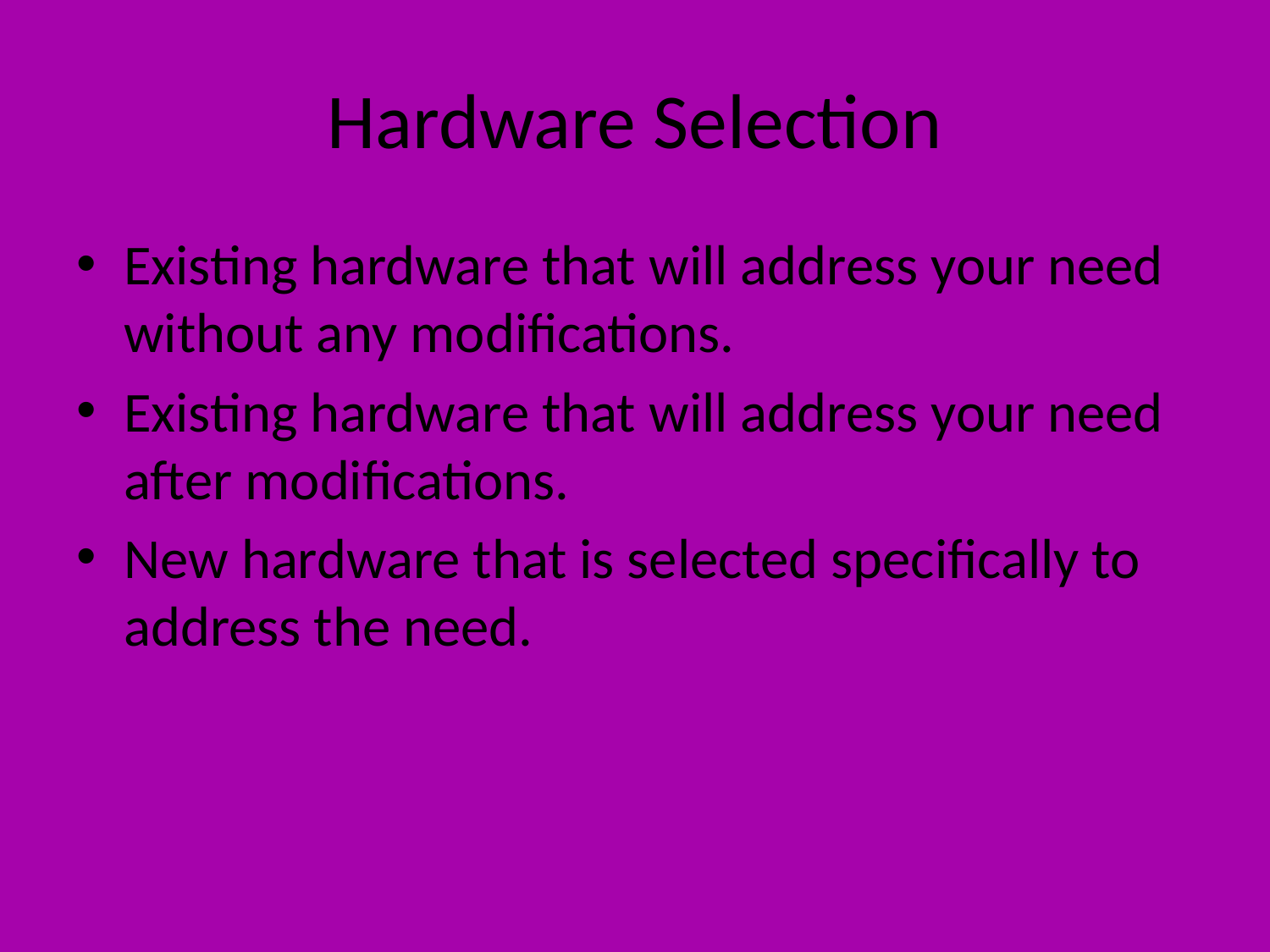

# Hardware Selection
Existing hardware that will address your need without any modifications.
Existing hardware that will address your need after modifications.
New hardware that is selected specifically to address the need.